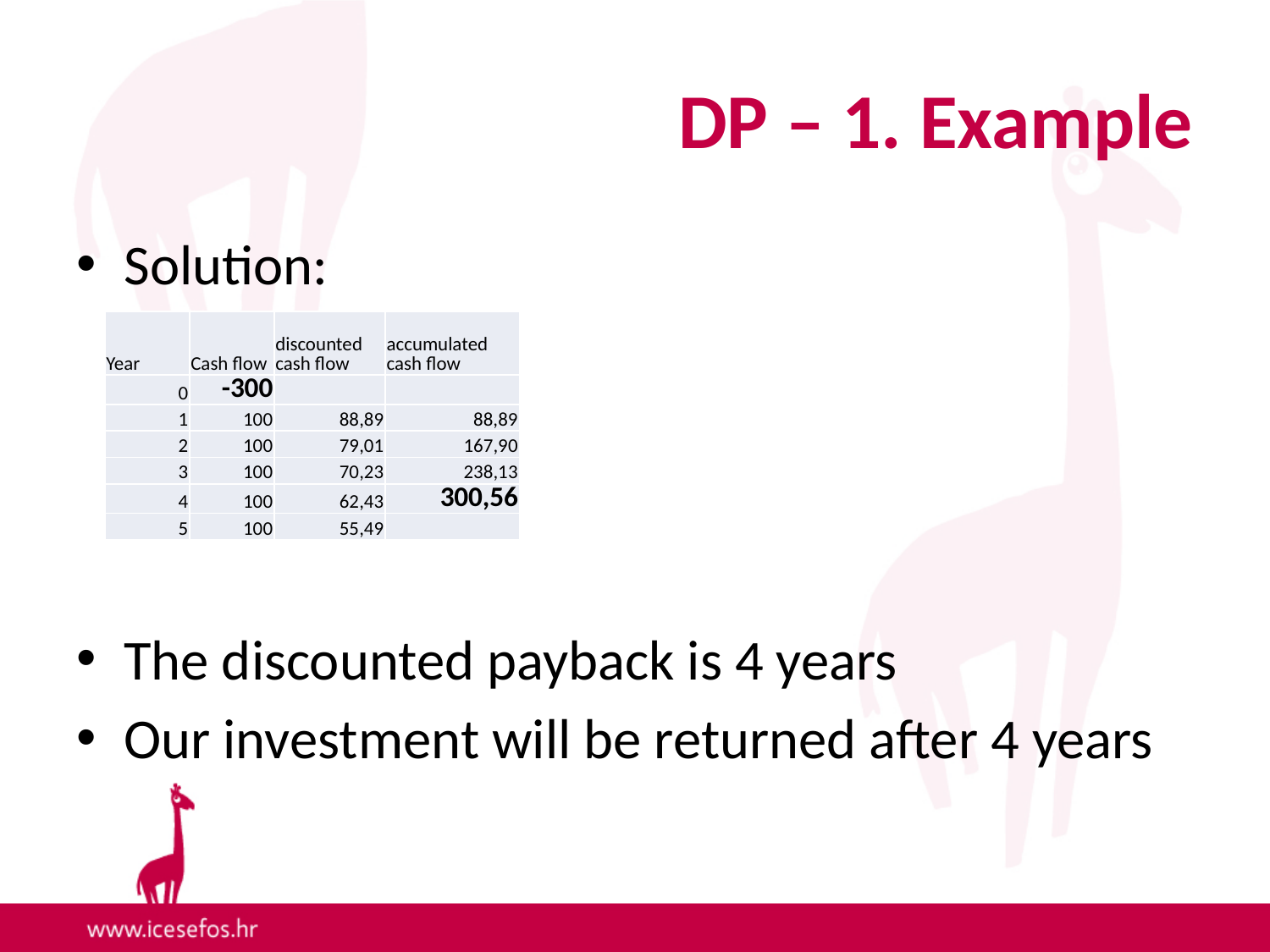

# DP – 1. Example
Solution:

The discounted payback is 4 years
Our investment will be returned after 4 years

| Year | Cash flow | discounted cash flow | accumulated cash flow |
| --- | --- | --- | --- |
| 0 | -300 |  |  |
| 1 | 100 | 88,89 | 88,89 |
| 2 | 100 | 79,01 | 167,90 |
| 3 | 100 | 70,23 | 238,13 |
| 4 | 100 | 62,43 | 300,56 |
| 5 | 100 | 55,49 |  |